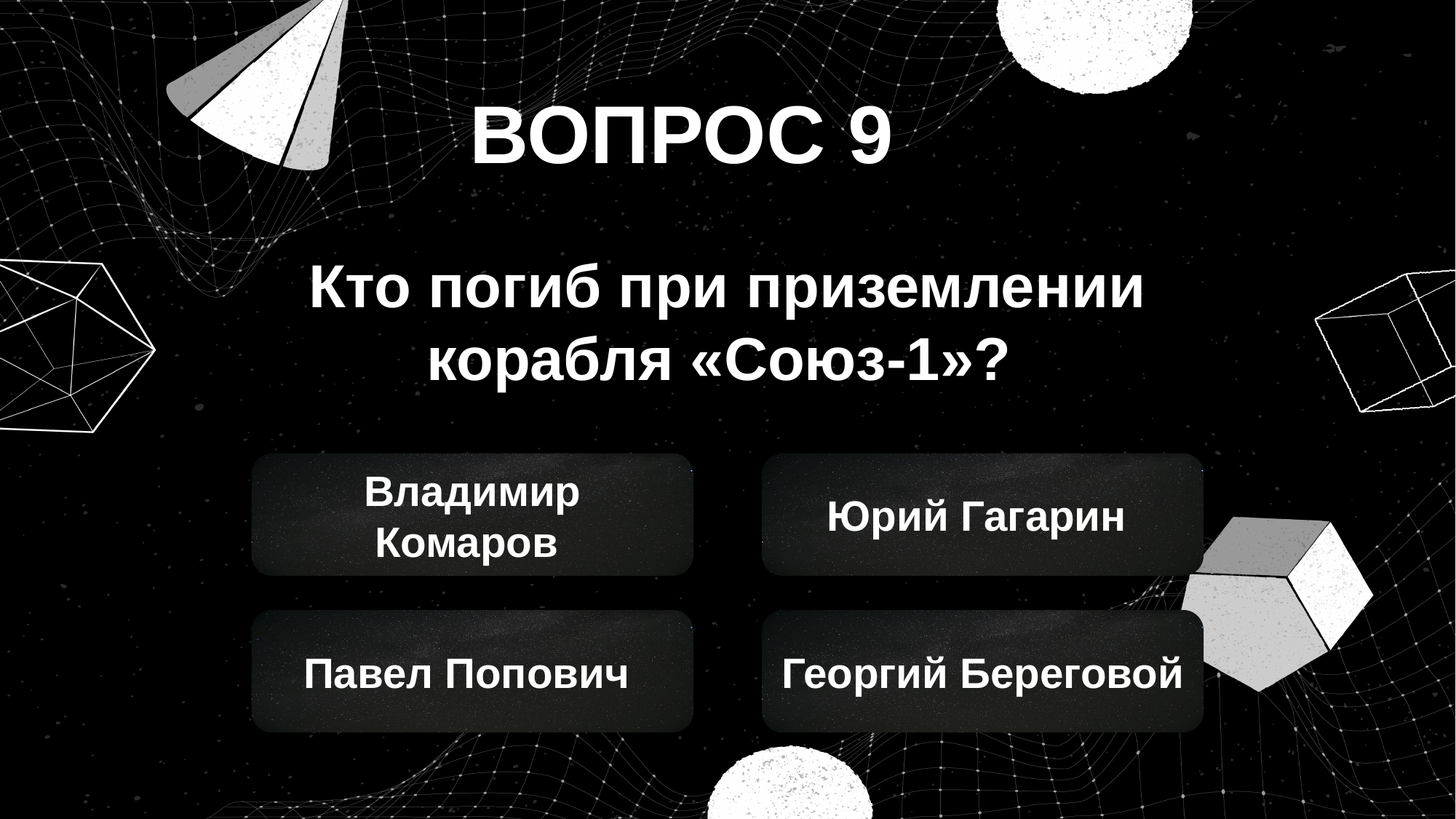

ВОПРОС 9
Кто погиб при приземлении корабля «Союз-1»?
Владимир Комаров
Юрий Гагарин
Павел Попович
Георгий Береговой